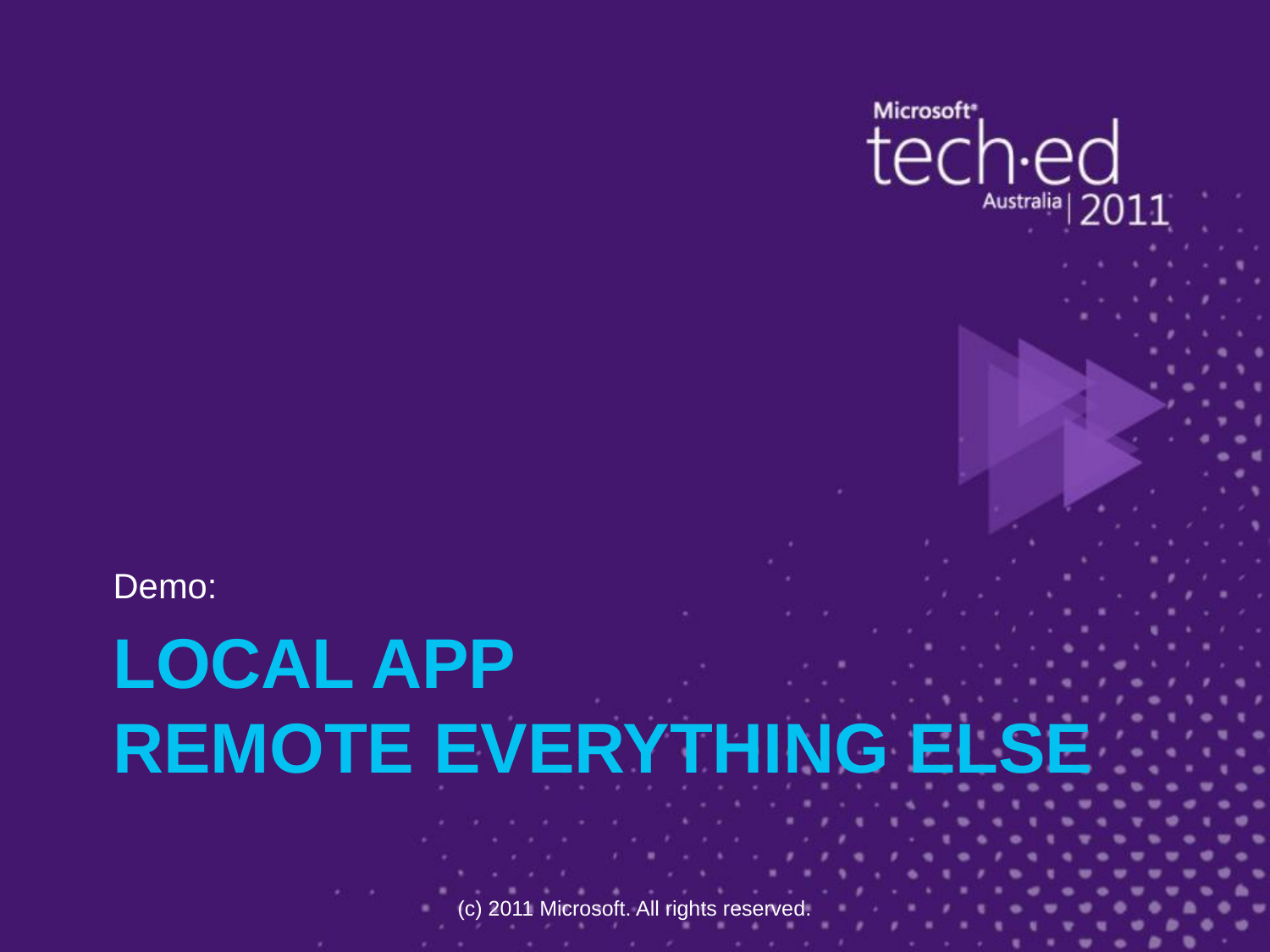

Demo:
# LOCAL APP REMOTE EVERYTHING ELSE
(c) 2011 Microsoft. All rights reserved.